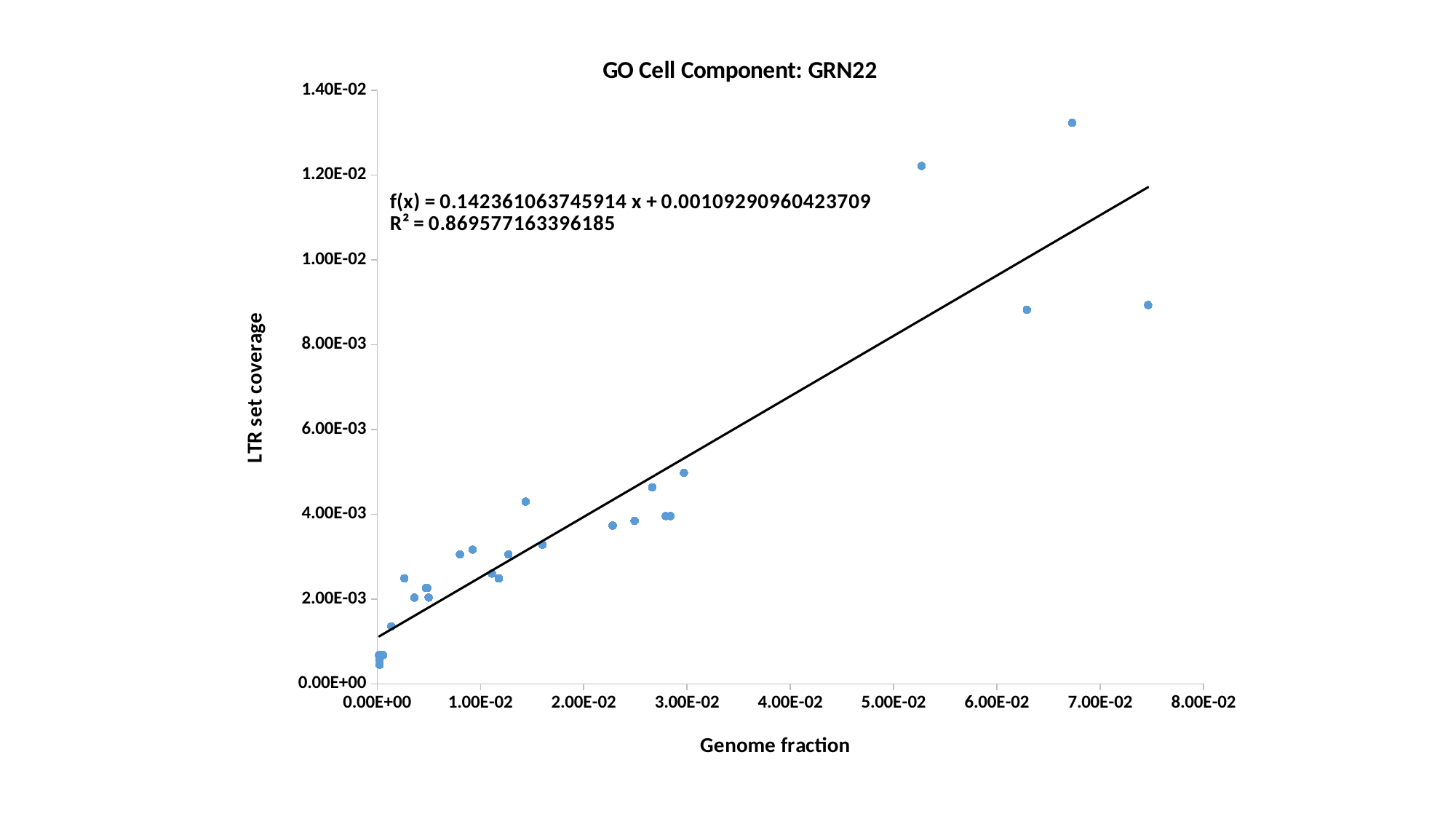

### Chart: GO Cell Component: GRN22

| Category | LTR fraction |
|---|---|